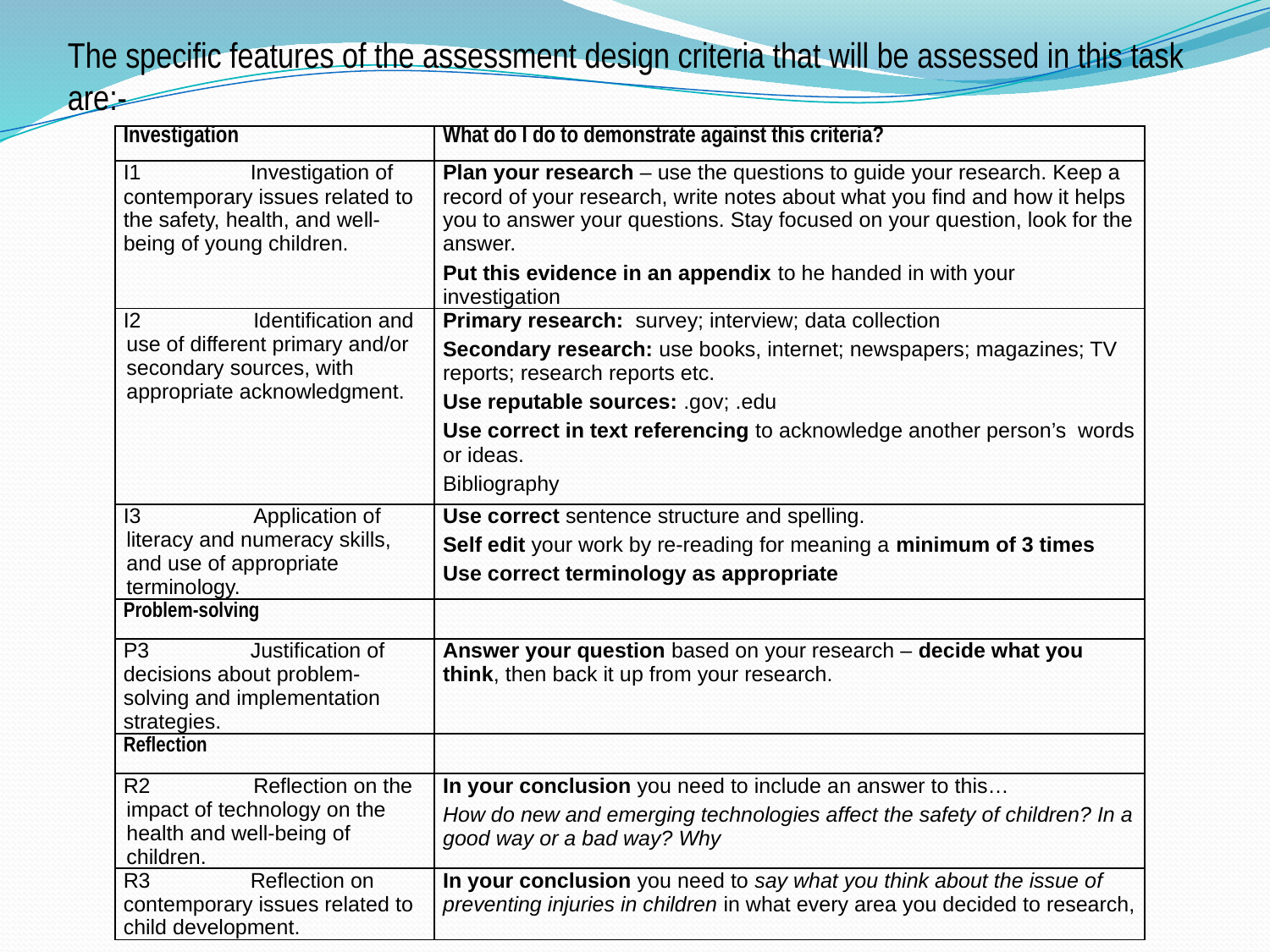

The specific features of the assessment design criteria that will be assessed in this task are:-
| Investigation | What do I do to demonstrate against this criteria? |
| --- | --- |
| I1 Investigation of contemporary issues related to the safety, health, and well-being of young children. | Plan your research – use the questions to guide your research. Keep a record of your research, write notes about what you find and how it helps you to answer your questions. Stay focused on your question, look for the answer. Put this evidence in an appendix to he handed in with your investigation |
| I2 Identification and use of different primary and/or secondary sources, with appropriate acknowledgment. | Primary research: survey; interview; data collection Secondary research: use books, internet; newspapers; magazines; TV reports; research reports etc. Use reputable sources: .gov; .edu Use correct in text referencing to acknowledge another person’s words or ideas. Bibliography |
| I3 Application of literacy and numeracy skills, and use of appropriate terminology. | Use correct sentence structure and spelling. Self edit your work by re-reading for meaning a minimum of 3 times Use correct terminology as appropriate |
| Problem-solving |  |
| P3 Justification of decisions about problem-solving and implementation strategies. | Answer your question based on your research – decide what you think, then back it up from your research. |
| Reflection |  |
| R2 Reflection on the impact of technology on the health and well-being of children. | In your conclusion you need to include an answer to this… How do new and emerging technologies affect the safety of children? In a good way or a bad way? Why |
| R3 Reflection on contemporary issues related to child development. | In your conclusion you need to say what you think about the issue of preventing injuries in children in what every area you decided to research, |